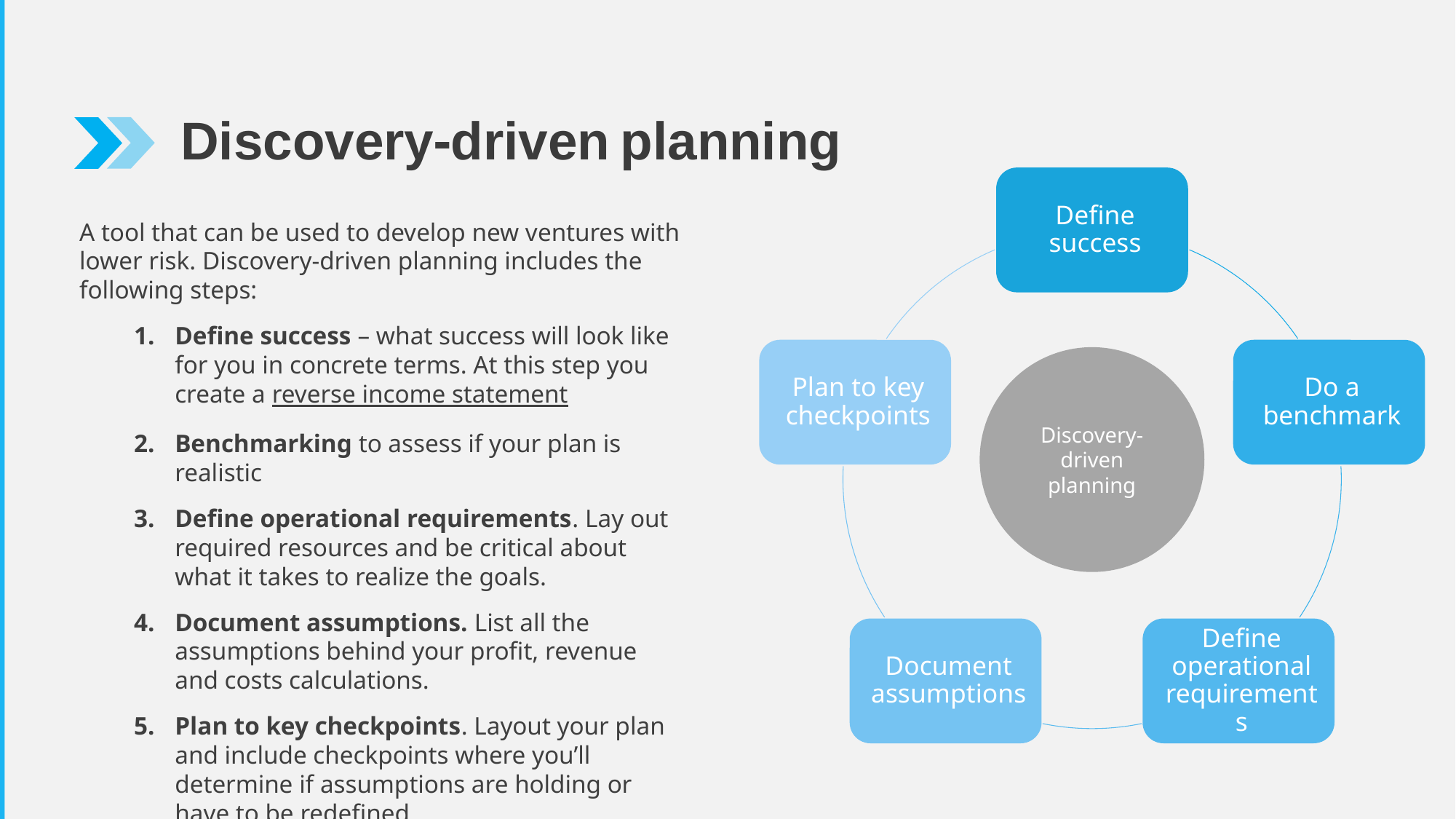

Discovery-driven planning

Define success
Do a benchmark
Define operational requirements
Document assumptions
Plan to key checkpoints
A tool that can be used to develop new ventures with lower risk. Discovery-driven planning includes the following steps:
Define success – what success will look like for you in concrete terms. At this step you create a reverse income statement
Benchmarking to assess if your plan is realistic
Define operational requirements. Lay out required resources and be critical about what it takes to realize the goals.
Document assumptions. List all the assumptions behind your profit, revenue and costs calculations.
Plan to key checkpoints. Layout your plan and include checkpoints where you’ll determine if assumptions are holding or have to be redefined.

Discovery-driven planning